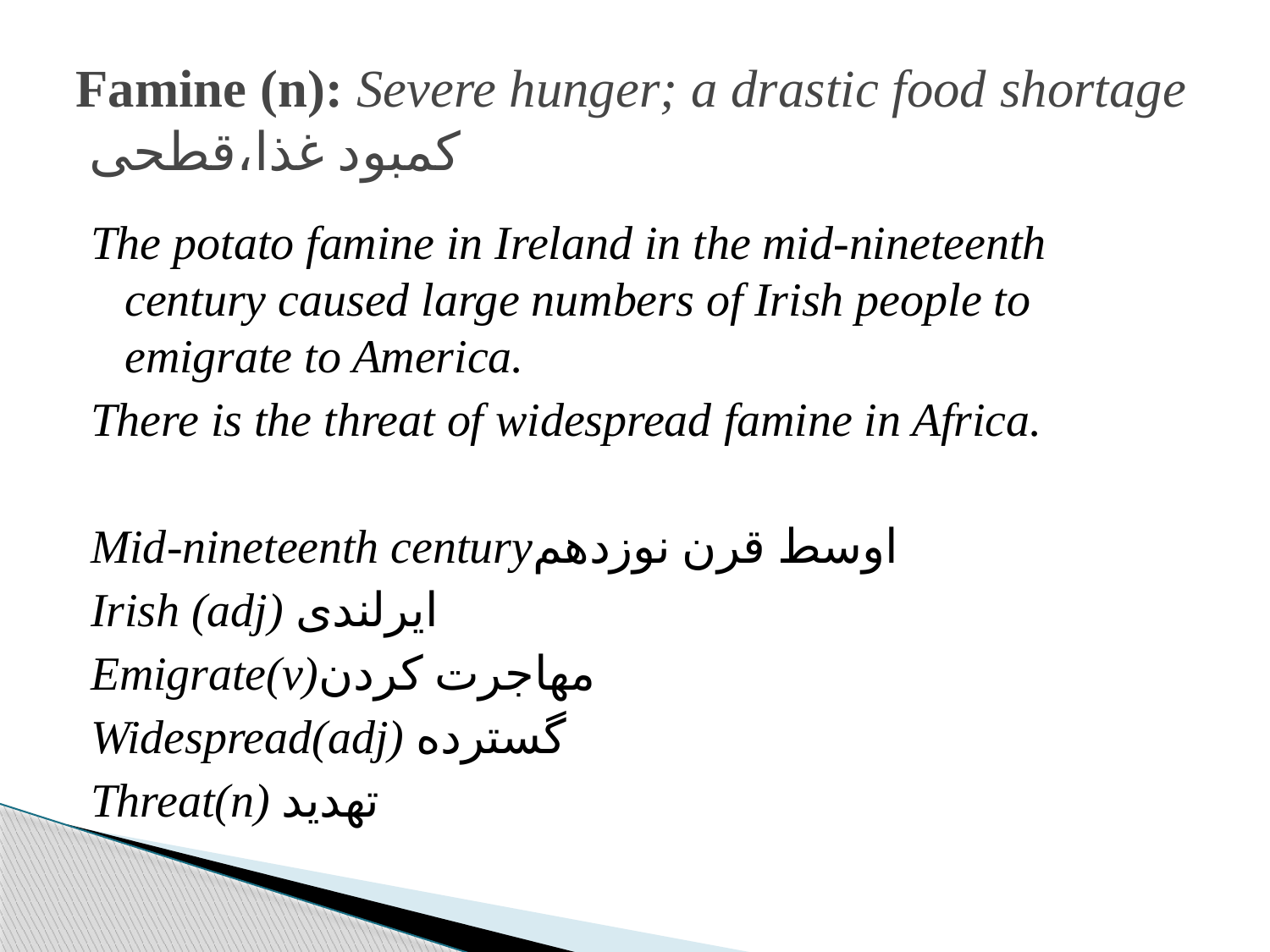

# Famine (n): Severe hunger; a drastic food shortage کمبود غذا،قطحی
The potato famine in Ireland in the mid-nineteenth century caused large numbers of Irish people to emigrate to America.
There is the threat of widespread famine in Africa.

Mid-nineteenth centuryاوسط قرن نوزدهم
Irish (adj) ایرلندی
Emigrate(v)مهاجرت کردن
Widespread(adj) گسترده
Threat(n) تهدید